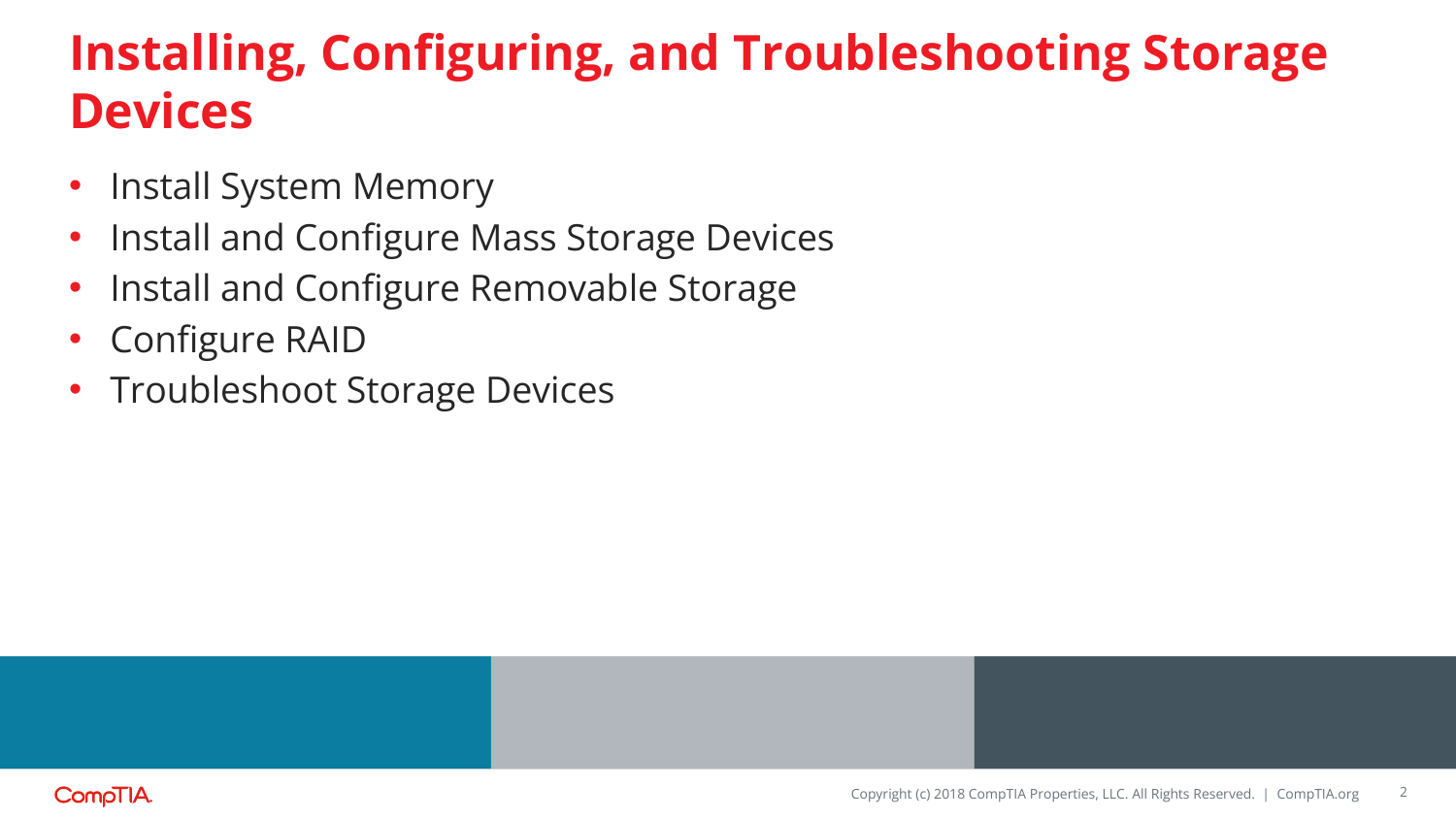

# Installing, Configuring, and Troubleshooting Storage Devices
Install System Memory
Install and Configure Mass Storage Devices
Install and Configure Removable Storage
Configure RAID
Troubleshoot Storage Devices
2